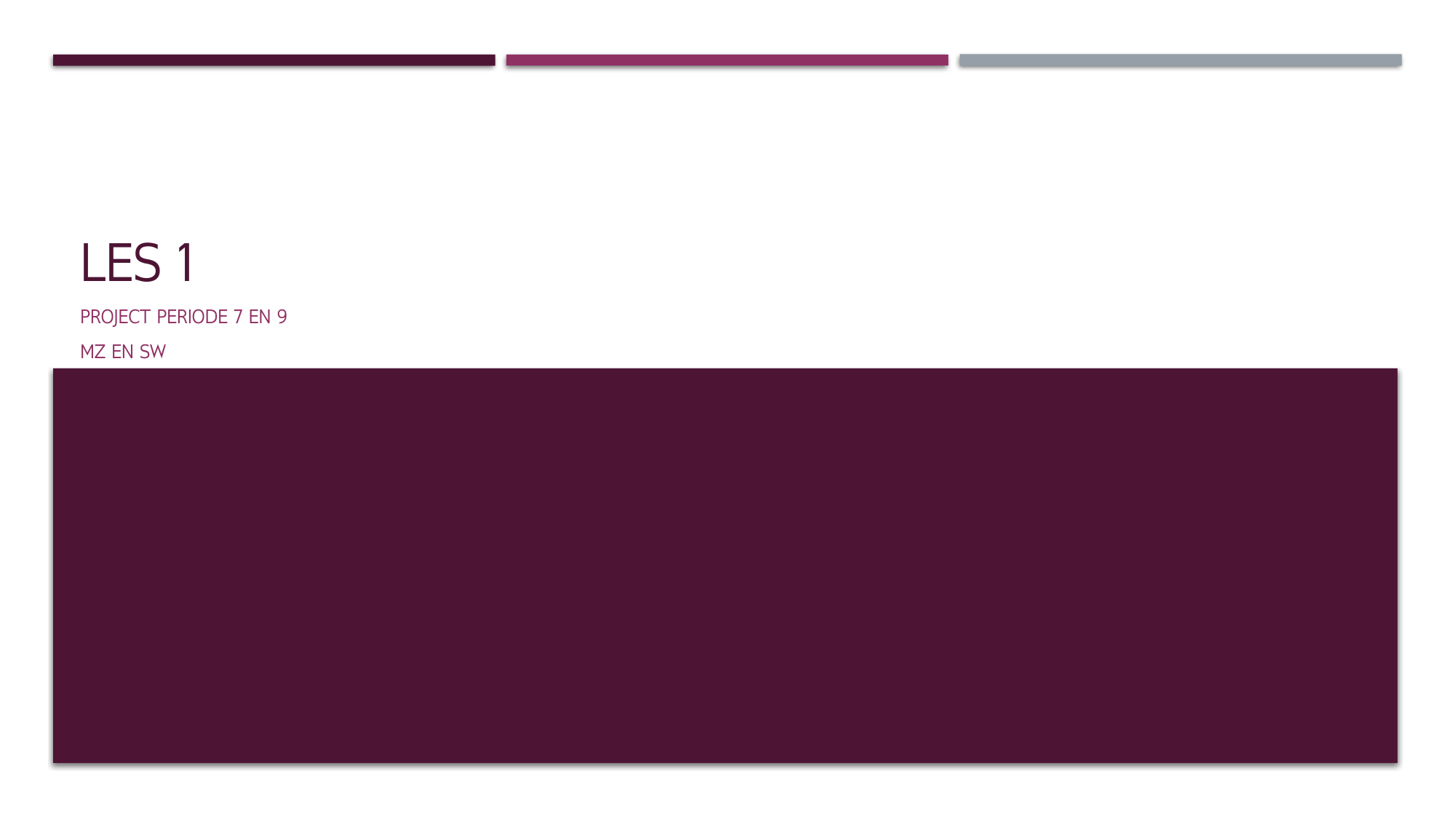

# Les 1
Project periode 7 en 9
MZ en SW